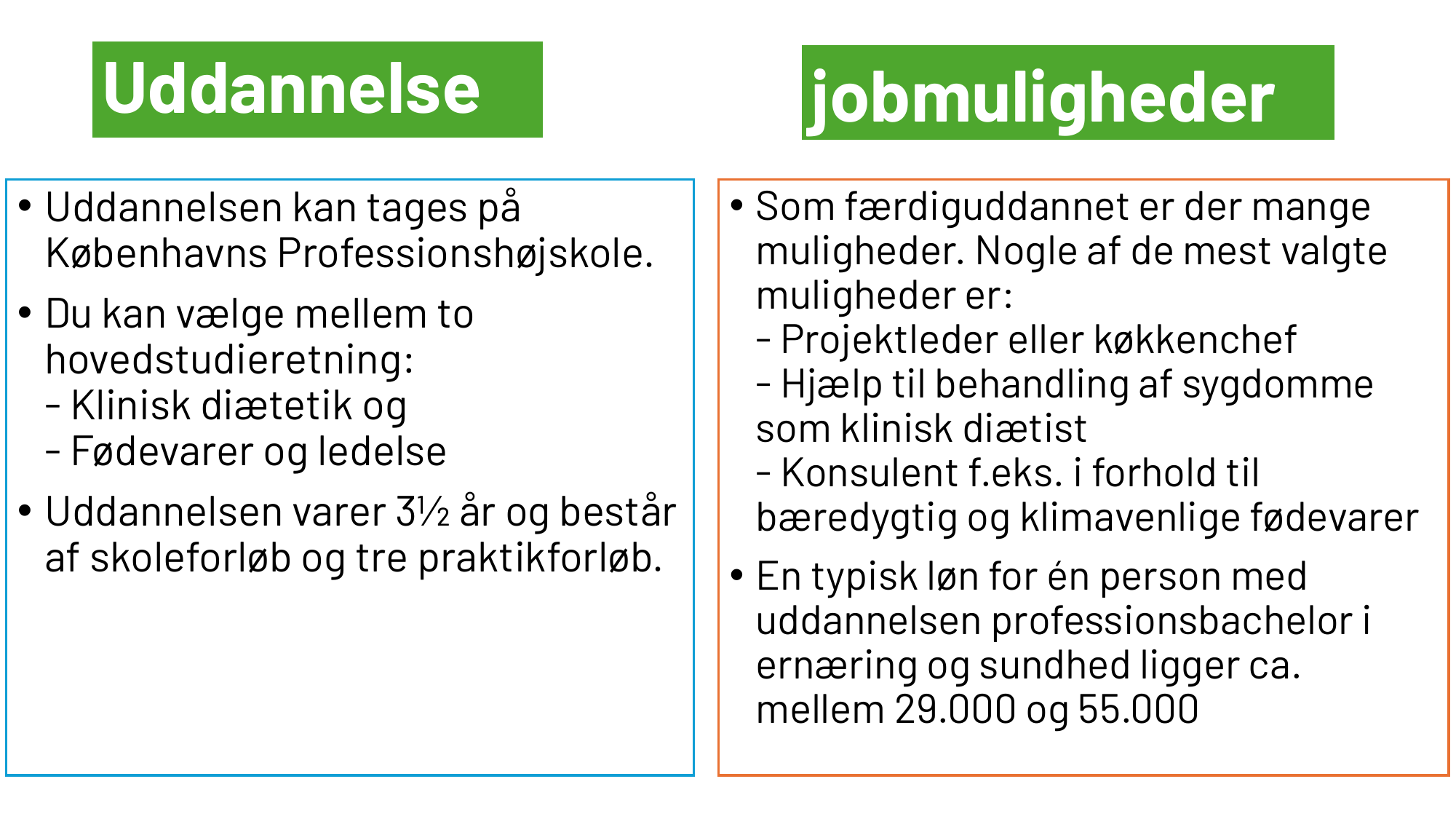

# Uddannelse
jobmuligheder
Uddannelsen kan tages på Københavns Professionshøjskole.
Du kan vælge mellem to hovedstudieretning:
- Klinisk diætetik og
- Fødevarer og ledelse
Uddannelsen varer 3½ år og består af skoleforløb og tre praktikforløb.

Som færdiguddannet er der mange muligheder. Nogle af de mest valgte muligheder er:
- Projektleder eller køkkenchef
- Hjælp til behandling af sygdomme som klinisk diætist
- Konsulent f.eks. i forhold til bæredygtig og klimavenlige fødevarer
En typisk løn for én person med uddannelsen professionsbachelor i ernæring og sundhed ligger ca. mellem 29.000 og 55.000